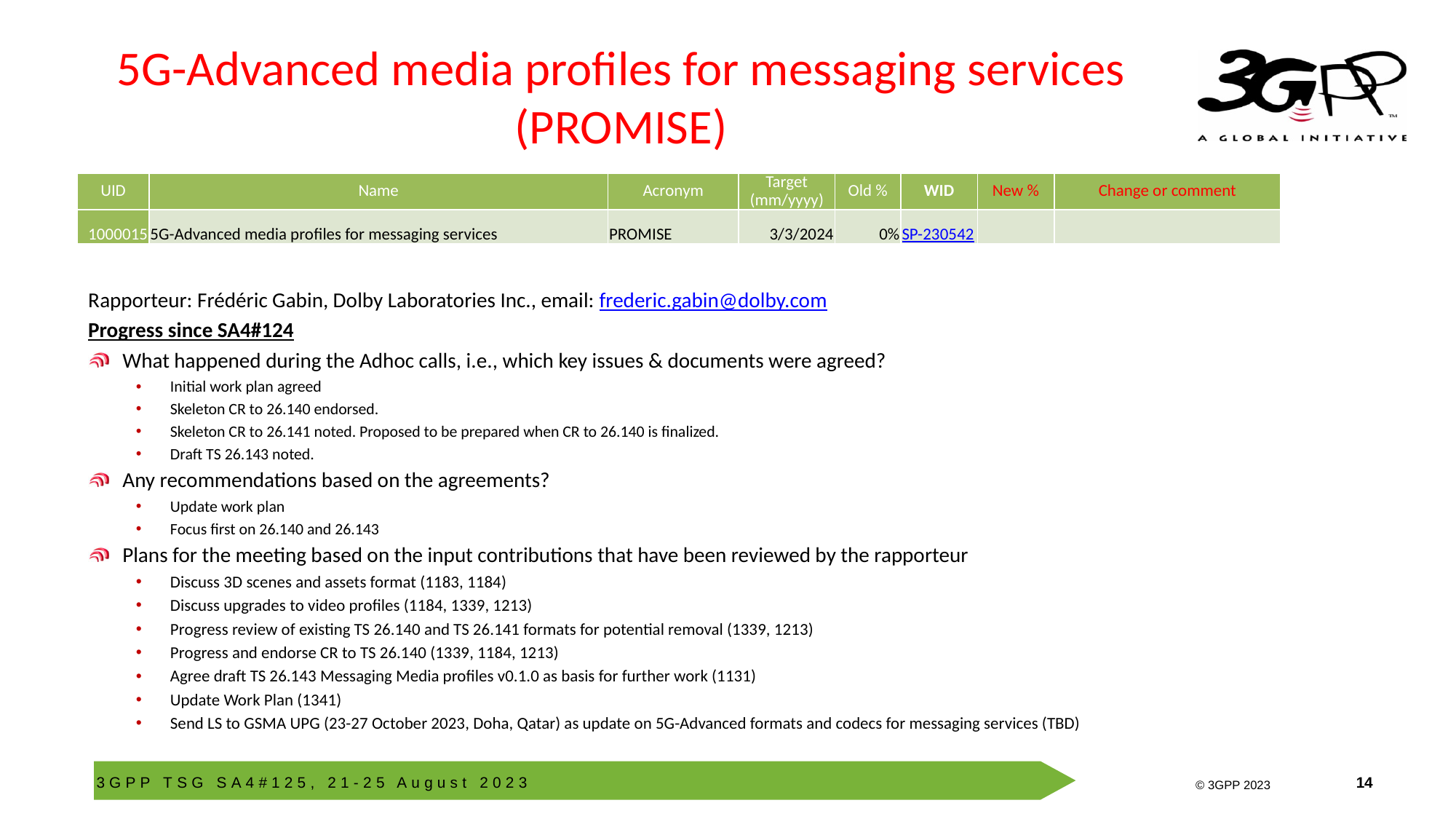

# 5G-Advanced media profiles for messaging services (PROMISE)
| UID | Name | Acronym | Target (mm/yyyy) | Old % | WID | New % | Change or comment |
| --- | --- | --- | --- | --- | --- | --- | --- |
| 1000015 | 5G-Advanced media profiles for messaging services | PROMISE | 3/3/2024 | 0% | SP-230542 |  |  |
Rapporteur: Frédéric Gabin, Dolby Laboratories Inc., email: frederic.gabin@dolby.com
Progress since SA4#124
What happened during the Adhoc calls, i.e., which key issues & documents were agreed?
Initial work plan agreed
Skeleton CR to 26.140 endorsed.
Skeleton CR to 26.141 noted. Proposed to be prepared when CR to 26.140 is finalized.
Draft TS 26.143 noted.
Any recommendations based on the agreements?
Update work plan
Focus first on 26.140 and 26.143
Plans for the meeting based on the input contributions that have been reviewed by the rapporteur
Discuss 3D scenes and assets format (1183, 1184)
Discuss upgrades to video profiles (1184, 1339, 1213)
Progress review of existing TS 26.140 and TS 26.141 formats for potential removal (1339, 1213)
Progress and endorse CR to TS 26.140 (1339, 1184, 1213)
Agree draft TS 26.143 Messaging Media profiles v0.1.0 as basis for further work (1131)
Update Work Plan (1341)
Send LS to GSMA UPG (23-27 October 2023, Doha, Qatar) as update on 5G-Advanced formats and codecs for messaging services (TBD)